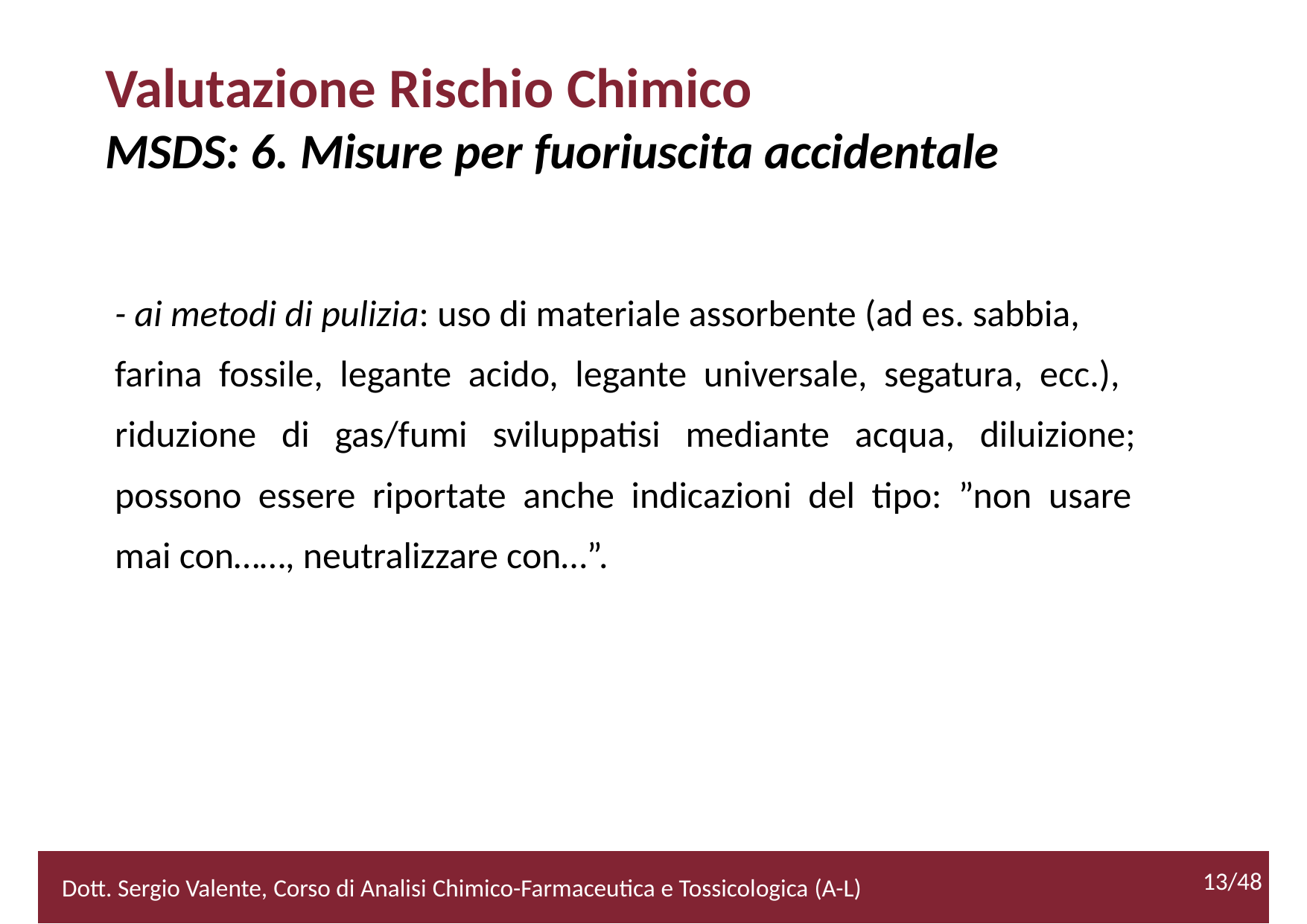

Valutazione Rischio Chimico
MSDS: 6. Misure per fuoriuscita accidentale
- ai metodi di pulizia: uso di materiale assorbente (ad es. sabbia,

farina  fossile,  legante  acido,  legante  universale,  segatura,  ecc.),

riduzione   di   gas/fumi   sviluppatisi   mediante   acqua,   diluizione;

possono  essere  riportate  anche  indicazioni  del  tipo:  ”non  usare

mai con……, neutralizzare con…”.

13/48
2/52
Dott. Sergio Valente, Corso di Analisi Chimico-Farmaceutica e Tossicologica (A-L)